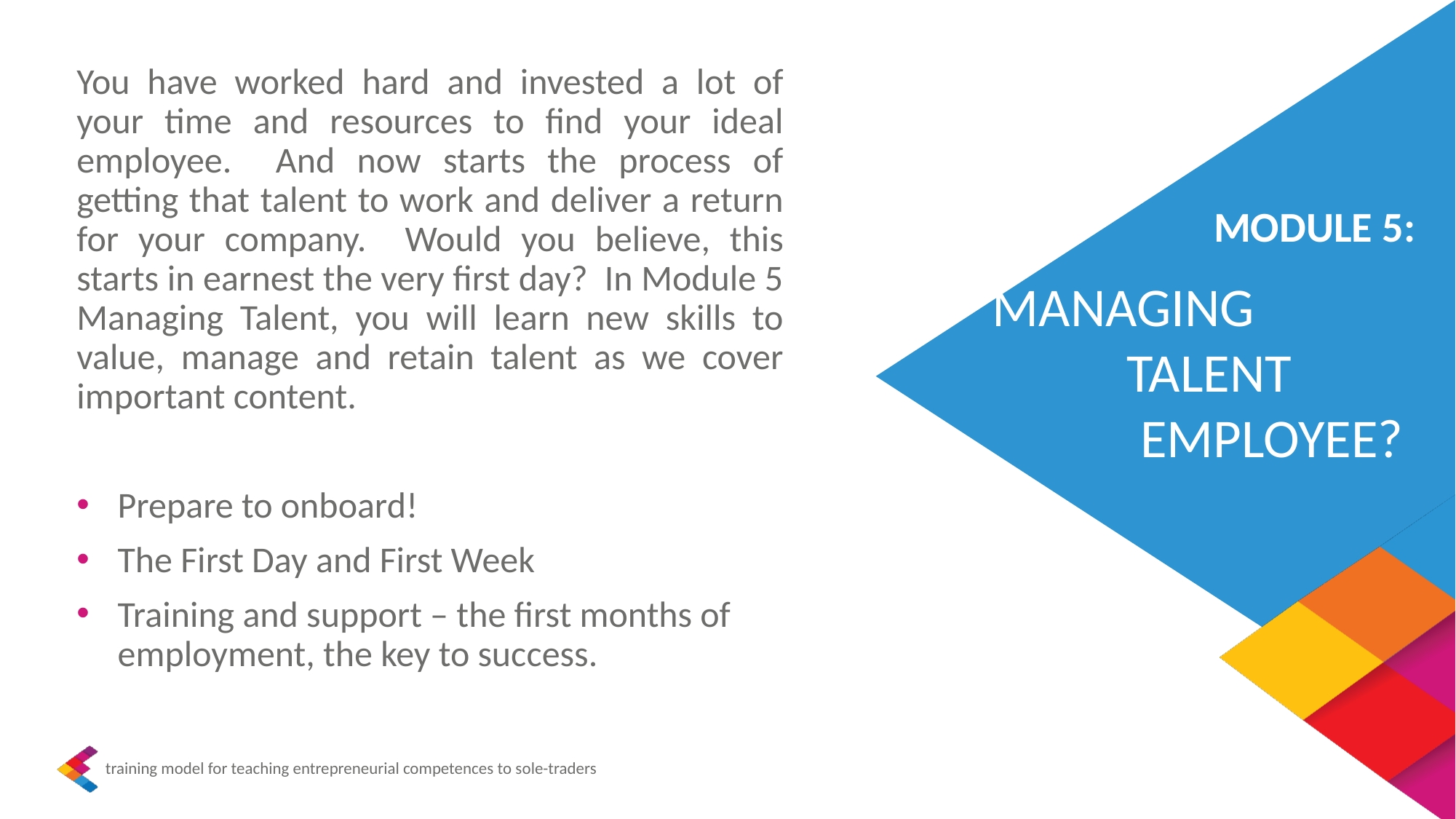

You have worked hard and invested a lot of your time and resources to find your ideal employee.  And now starts the process of getting that talent to work and deliver a return for your company.  Would you believe, this starts in earnest the very first day?  In Module 5 Managing Talent, you will learn new skills to value, manage and retain talent as we cover important content.

Prepare to onboard!
The First Day and First Week
Training and support – the first months of employment, the key to success.
MODULE 5:

MANAGING              TALENT           EMPLOYEE?